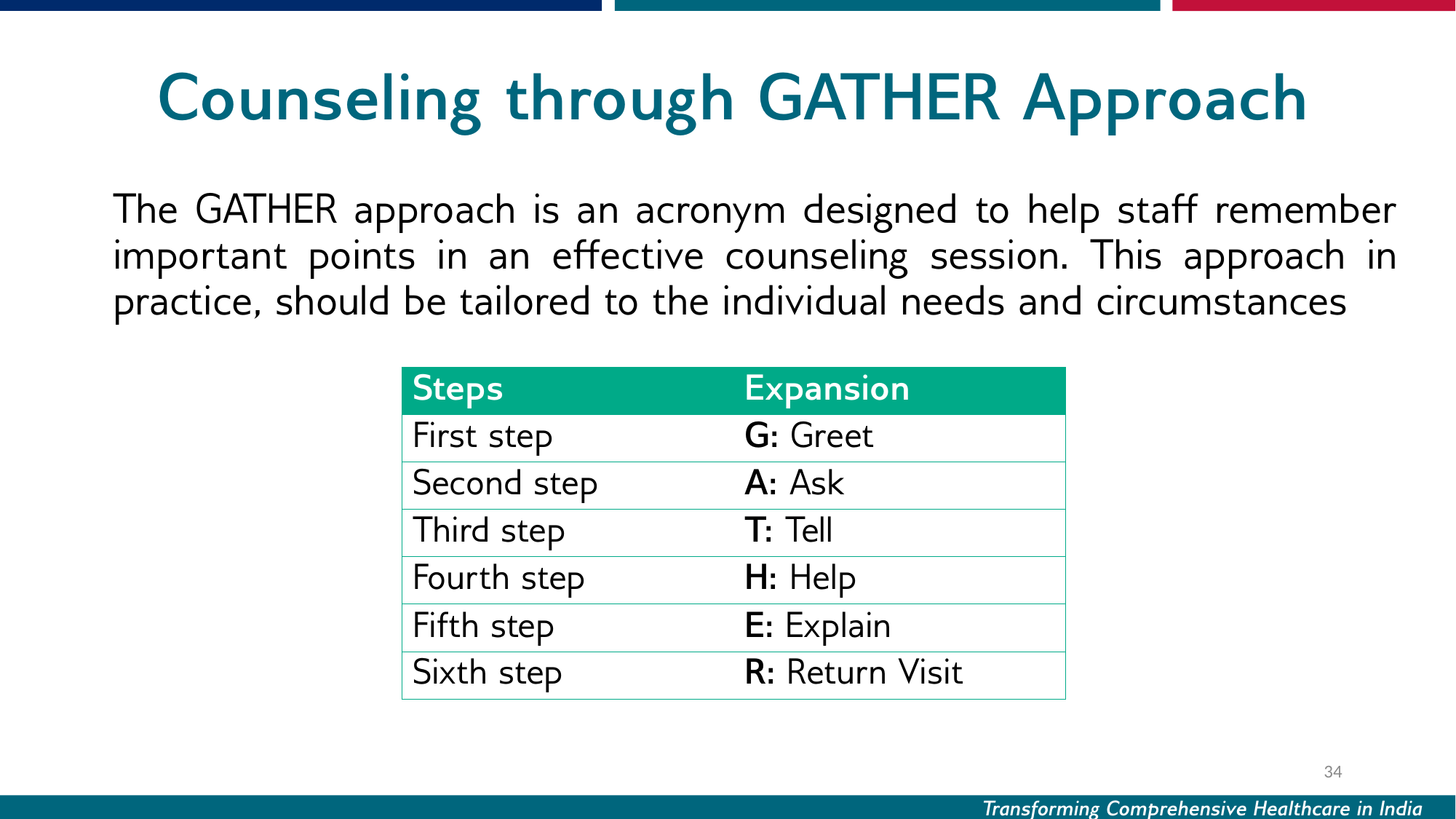

# Counseling through GATHER Approach
The GATHER approach is an acronym designed to help staff remember important points in an effective counseling session. This approach in practice, should be tailored to the individual needs and circumstances

| Steps | Expansion |
| --- | --- |
| First step | G: Greet |
| Second step | A: Ask |
| Third step | T: Tell |
| Fourth step | H: Help |
| Fifth step | E: Explain |
| Sixth step | R: Return Visit |
34